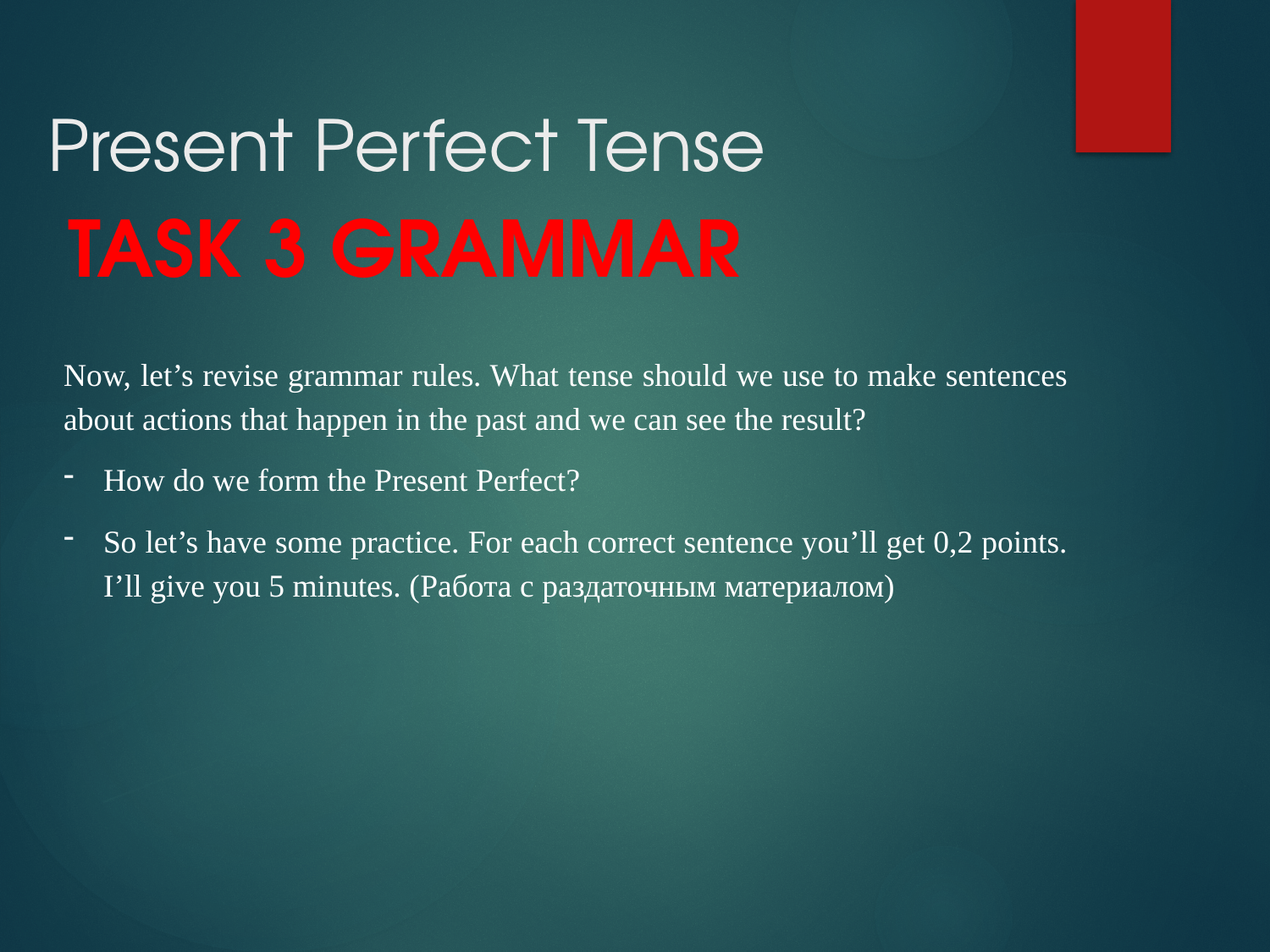

# Present Perfect Tense
Task 3 Grammar
Now, let’s revise grammar rules. What tense should we use to make sentences about actions that happen in the past and we can see the result?
How do we form the Present Perfect?
So let’s have some practice. For each correct sentence you’ll get 0,2 points. I’ll give you 5 minutes. (Работа с раздаточным материалом)